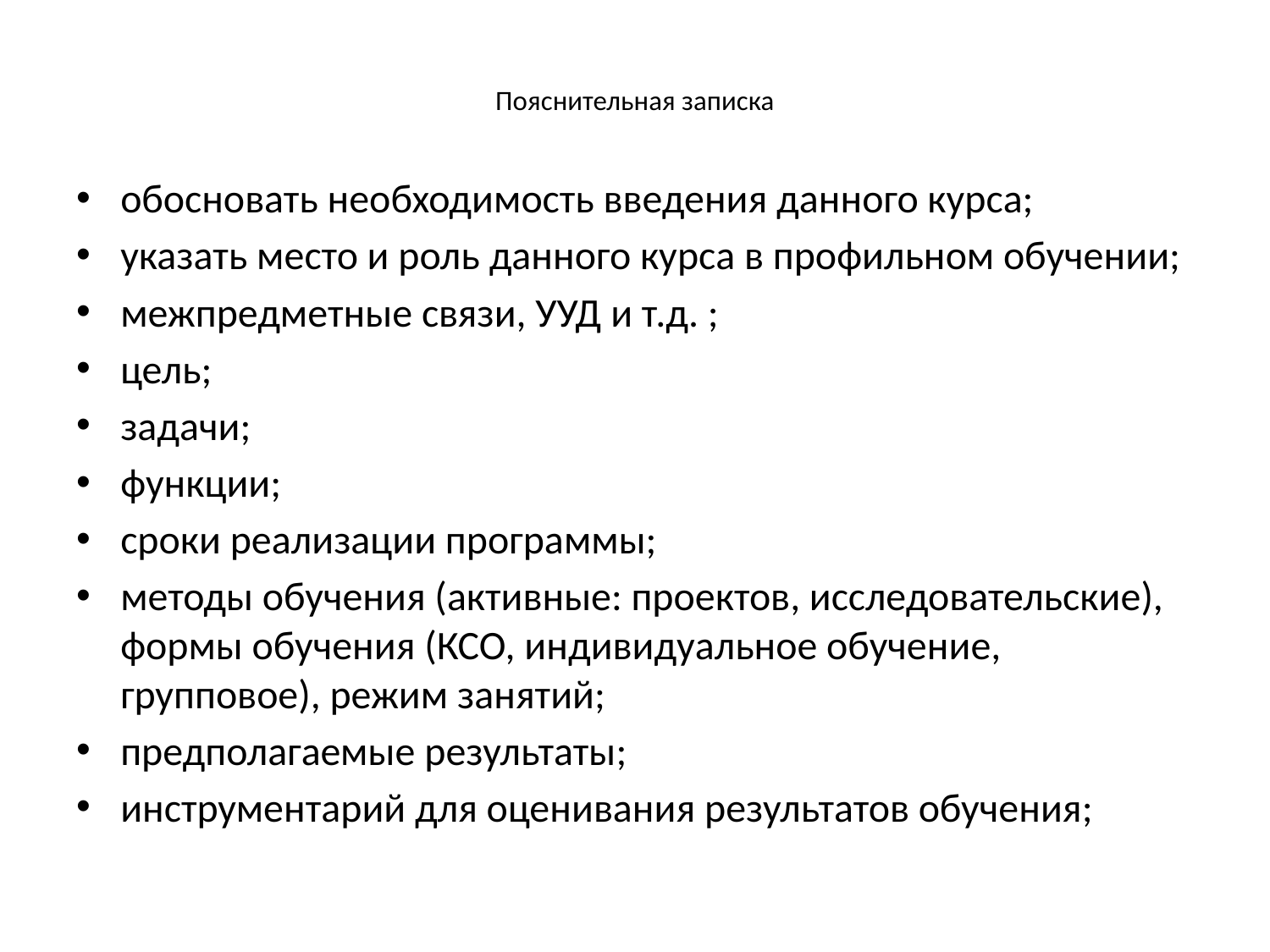

# Пояснительная записка
обосновать необходимость введения данного курса;
указать место и роль данного курса в профильном обучении;
межпредметные связи, УУД и т.д. ;
цель;
задачи;
функции;
сроки реализации программы;
методы обучения (активные: проектов, исследовательские), формы обучения (КСО, индивидуальное обучение, групповое), режим занятий;
предполагаемые результаты;
инструментарий для оценивания результатов обучения;